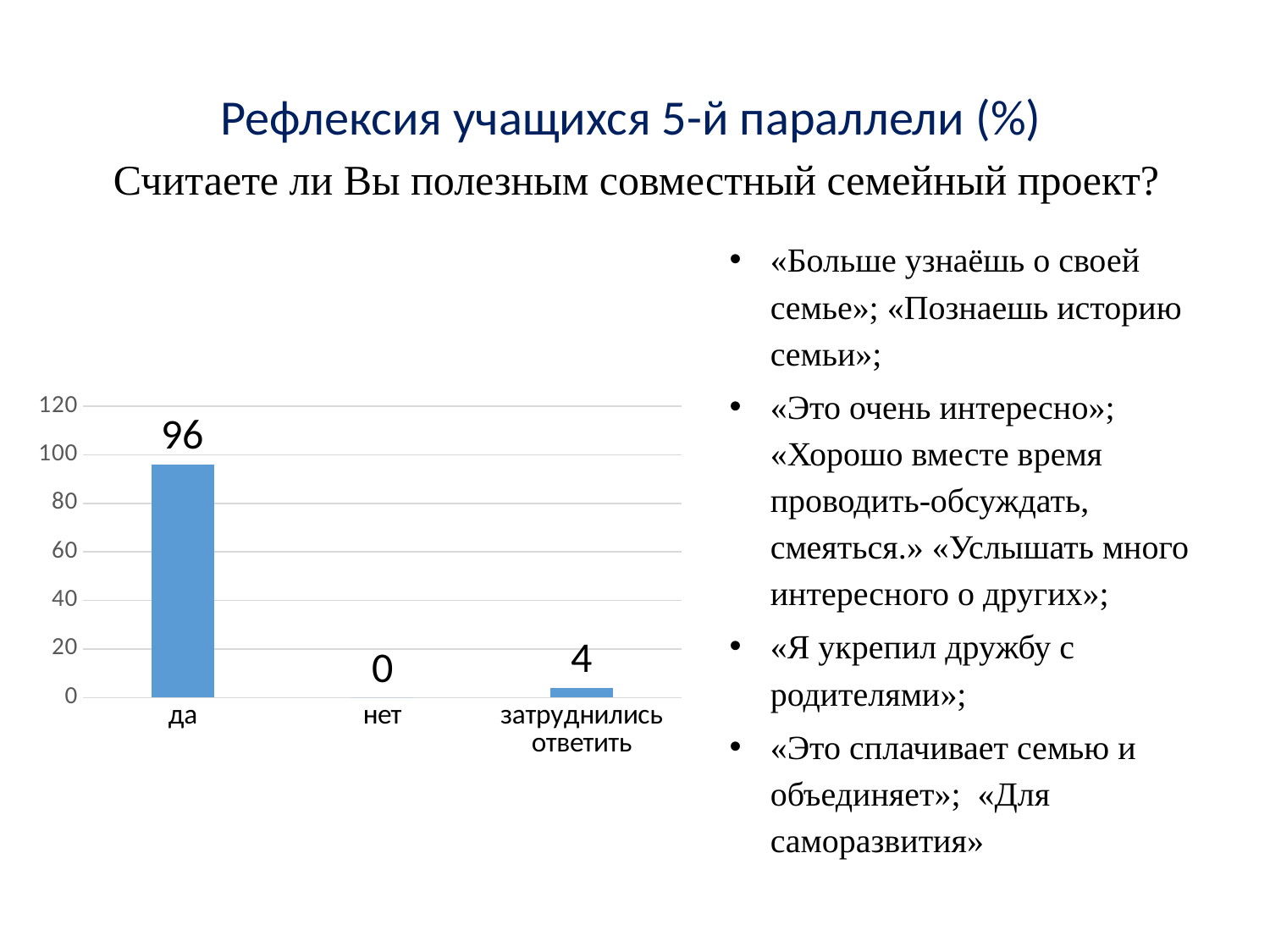

# Рефлексия учащихся 5-й параллели (%) Считаете ли Вы полезным совместный семейный проект?
«Больше узнаёшь о своей семье»; «Познаешь историю семьи»;
«Это очень интересно»; «Хорошо вместе время проводить-обсуждать, смеяться.» «Услышать много интересного о других»;
«Я укрепил дружбу с родителями»;
«Это сплачивает семью и объединяет»;  «Для саморазвития»

### Chart

| Category |  |
|---|---|
| да | 96.0 |
| нет | 0.0 |
| затруднились ответить | 4.0 |